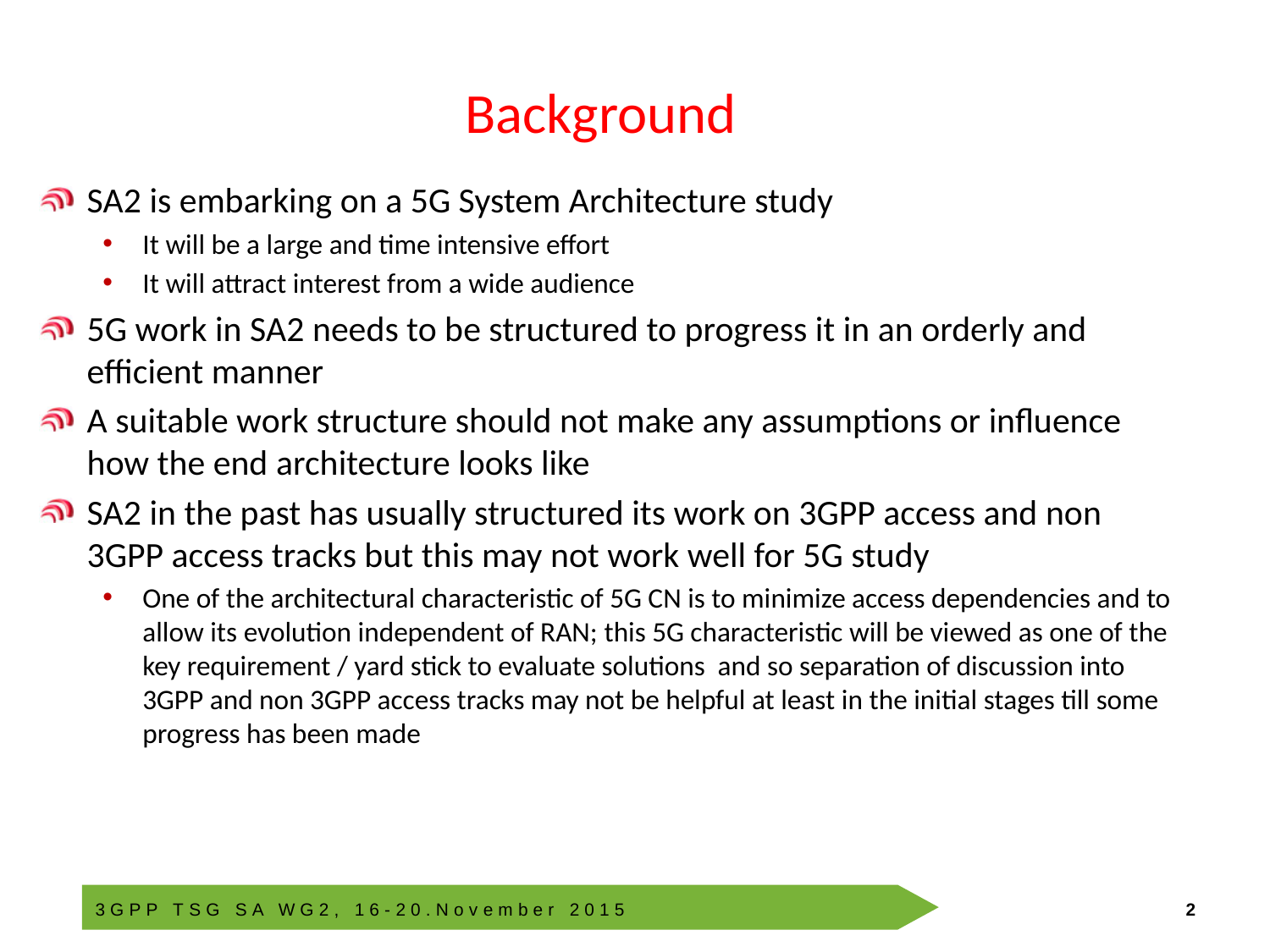

# Background
SA2 is embarking on a 5G System Architecture study
It will be a large and time intensive effort
It will attract interest from a wide audience
5G work in SA2 needs to be structured to progress it in an orderly and efficient manner
A suitable work structure should not make any assumptions or influence how the end architecture looks like
SA2 in the past has usually structured its work on 3GPP access and non 3GPP access tracks but this may not work well for 5G study
One of the architectural characteristic of 5G CN is to minimize access dependencies and to allow its evolution independent of RAN; this 5G characteristic will be viewed as one of the key requirement / yard stick to evaluate solutions  and so separation of discussion into 3GPP and non 3GPP access tracks may not be helpful at least in the initial stages till some progress has been made